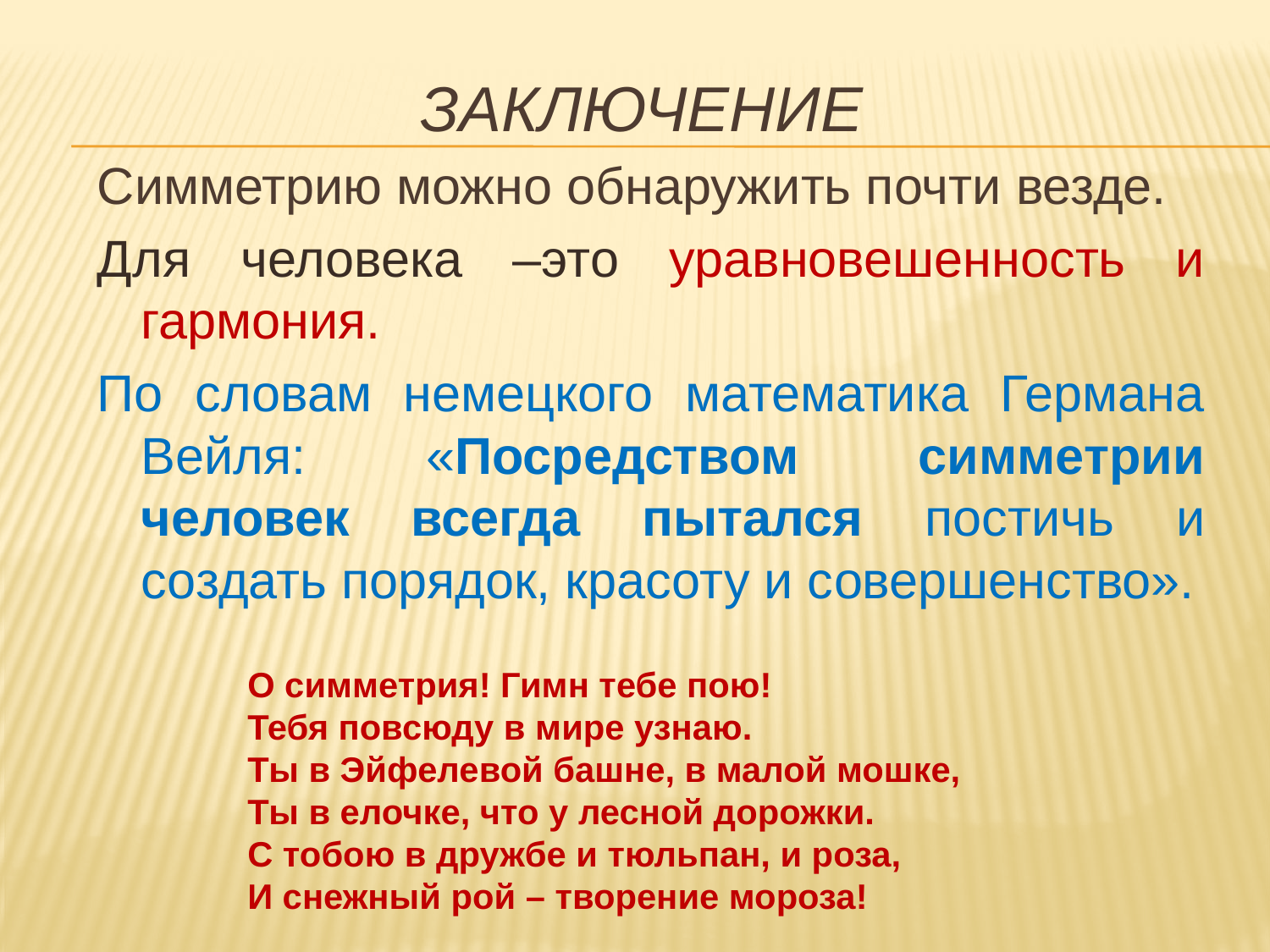

# Заключение
Симметрию можно обнаружить почти везде.
Для человека –это уравновешенность и гармония.
По словам немецкого математика Германа Вейля: «Посредством симметрии человек всегда пытался постичь и создать порядок, красоту и совершенство».
О симметрия! Гимн тебе пою!
Тебя повсюду в мире узнаю.
Ты в Эйфелевой башне, в малой мошке,
Ты в елочке, что у лесной дорожки.
С тобою в дружбе и тюльпан, и роза,
И снежный рой – творение мороза!